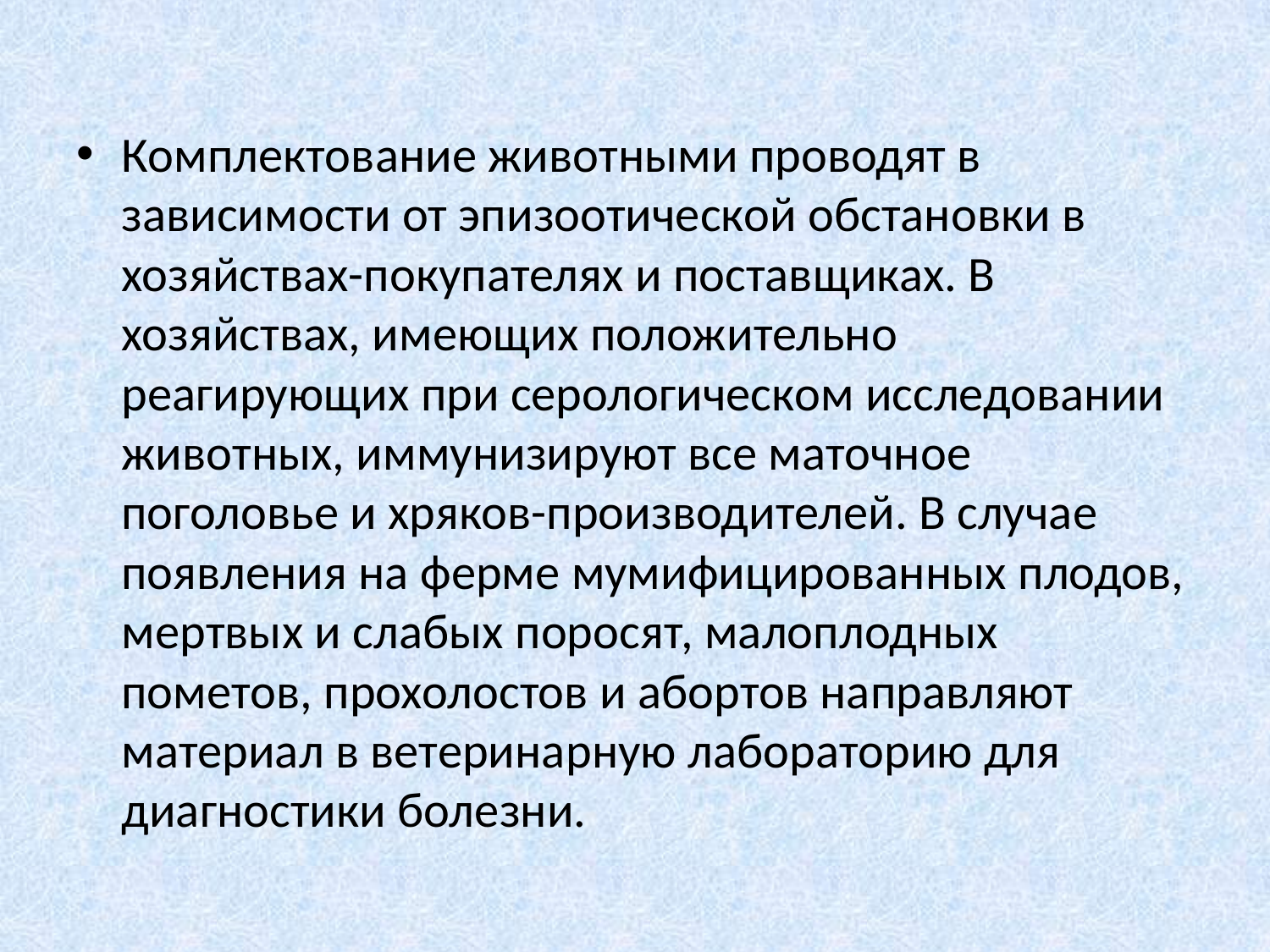

Комплектование животными проводят в зависимости от эпизоотической обстановки в хозяйствах-покупателях и поставщиках. В хозяйствах, имеющих положительно реагирующих при серологическом исследовании животных, иммунизируют все маточное поголовье и хряков-производителей. В случае появления на ферме мумифицированных плодов, мертвых и слабых поросят, малоплодных пометов, прохолостов и абортов направляют материал в ветеринарную лабораторию для диагностики болезни.